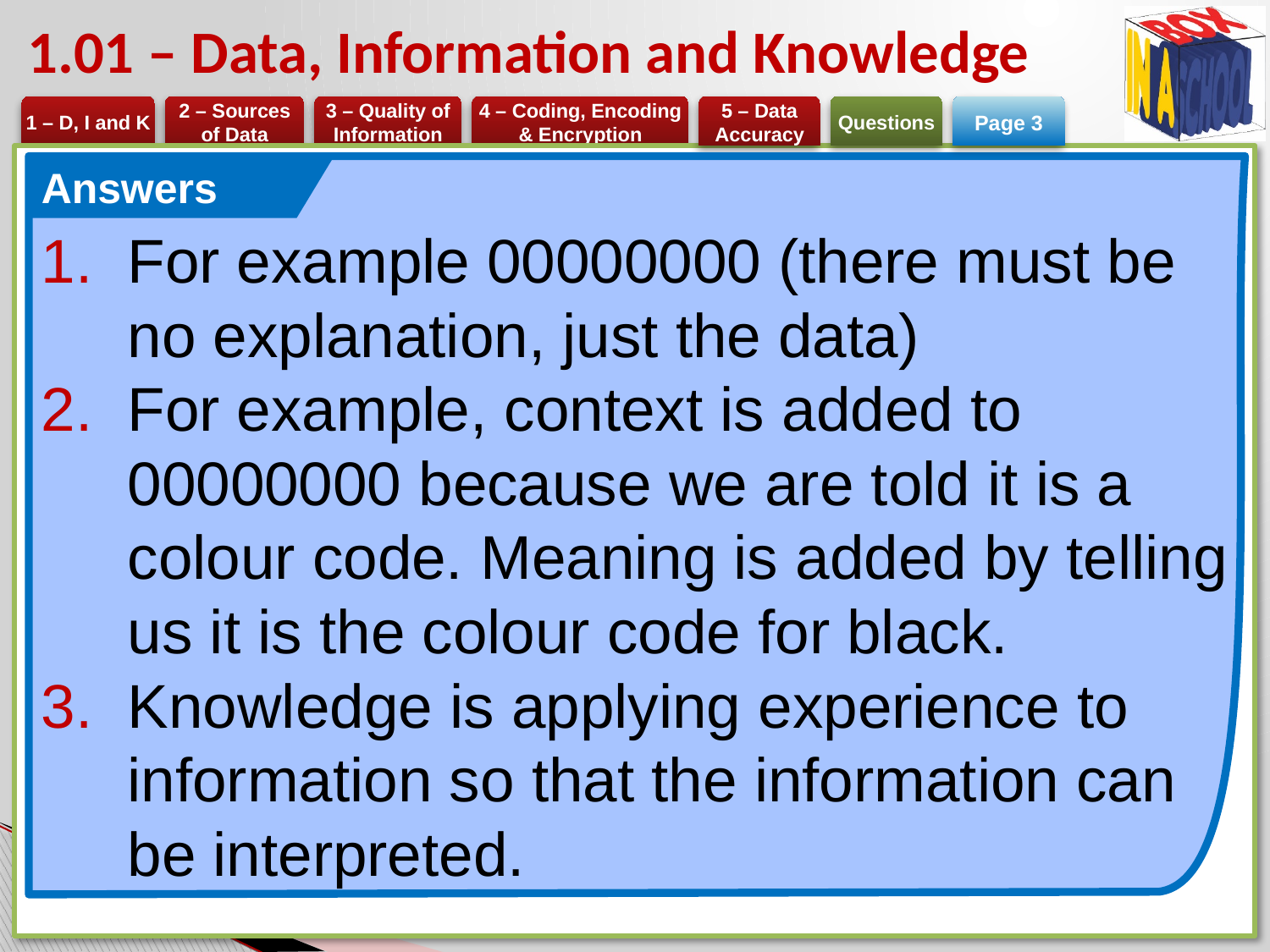

# 1.01 – Data, Information and Knowledge
Page 3
Answers

For example 00000000 (there must be no explanation, just the data)
For example, context is added to 00000000 because we are told it is a colour code. Meaning is added by telling us it is the colour code for black.
Knowledge is applying experience to information so that the information can be interpreted.